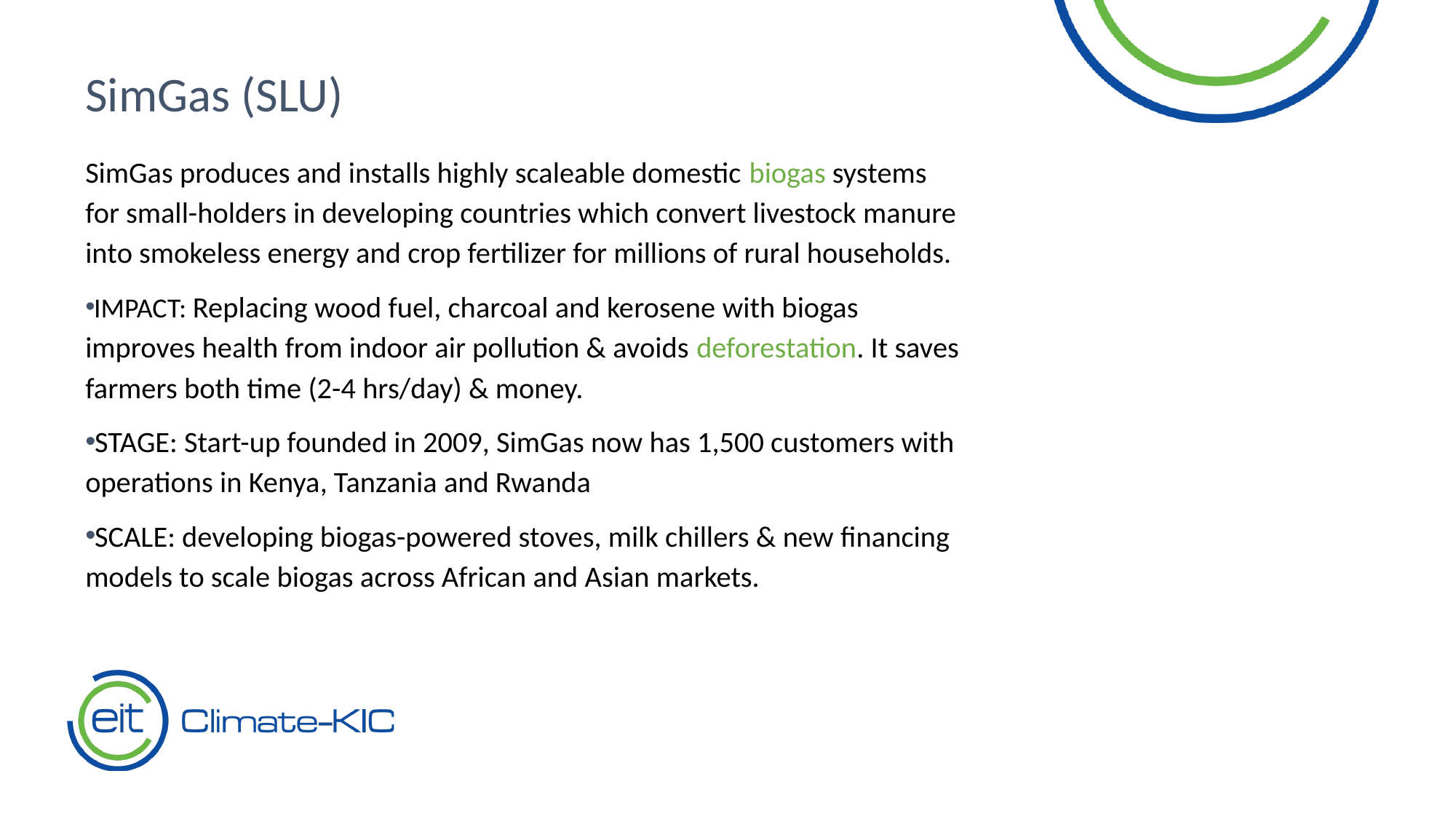

SimGas (SLU)

SimGas produces and installs highly scaleable domestic biogas systems for small-holders in developing countries which convert livestock manure into smokeless energy and crop fertilizer for millions of rural households.
IMPACT: Replacing wood fuel, charcoal and kerosene with biogas improves health from indoor air pollution & avoids deforestation. It saves farmers both time (2-4 hrs/day) & money.
STAGE: Start-up founded in 2009, SimGas now has 1,500 customers with operations in Kenya, Tanzania and Rwanda
SCALE: developing biogas-powered stoves, milk chillers & new financing models to scale biogas across African and Asian markets.